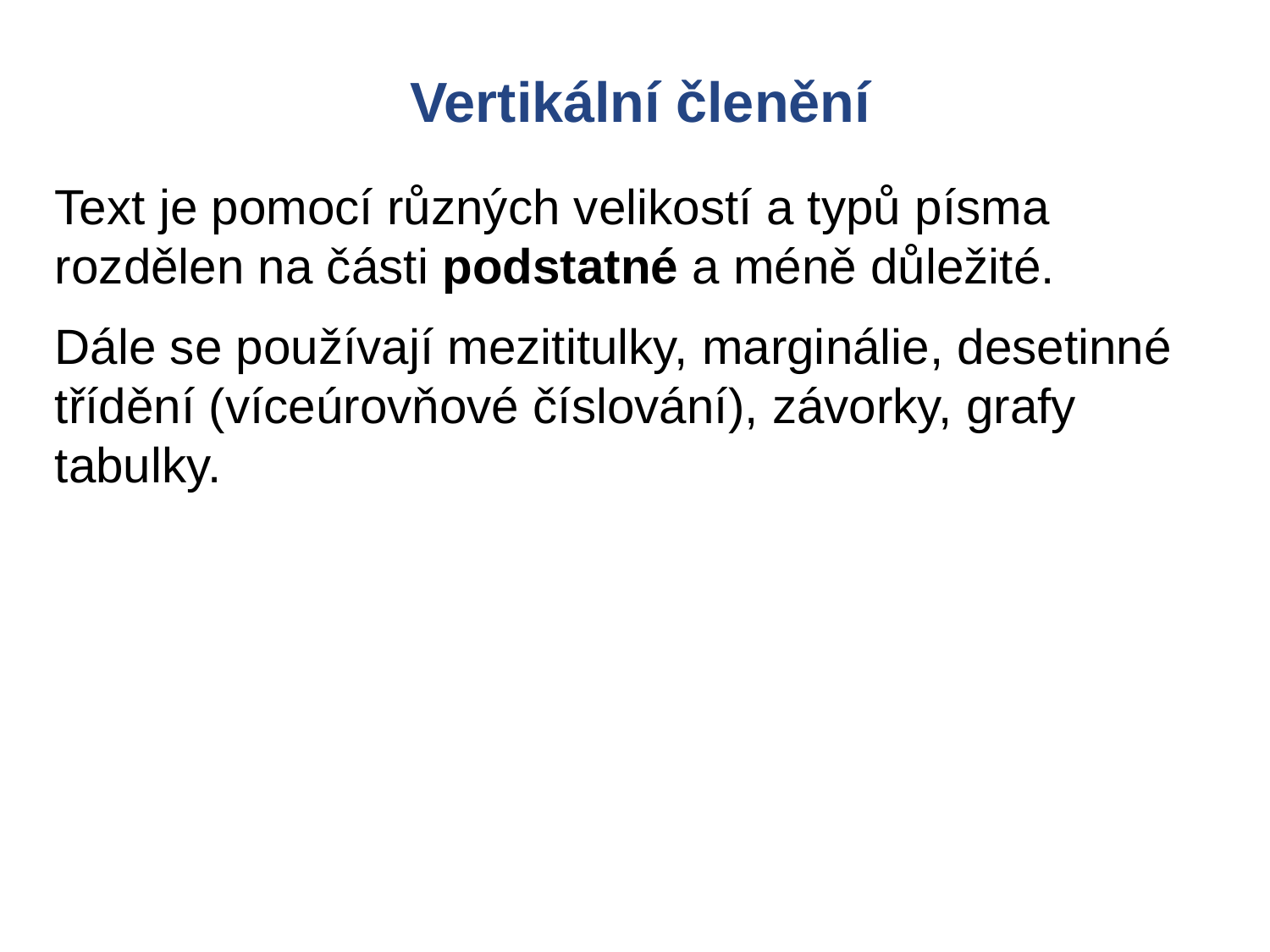

Vertikální členění
Text je pomocí různých velikostí a typů písma rozdělen na části podstatné a méně důležité.
Dále se používají mezititulky, marginálie, desetinné třídění (víceúrovňové číslování), závorky, grafy tabulky.